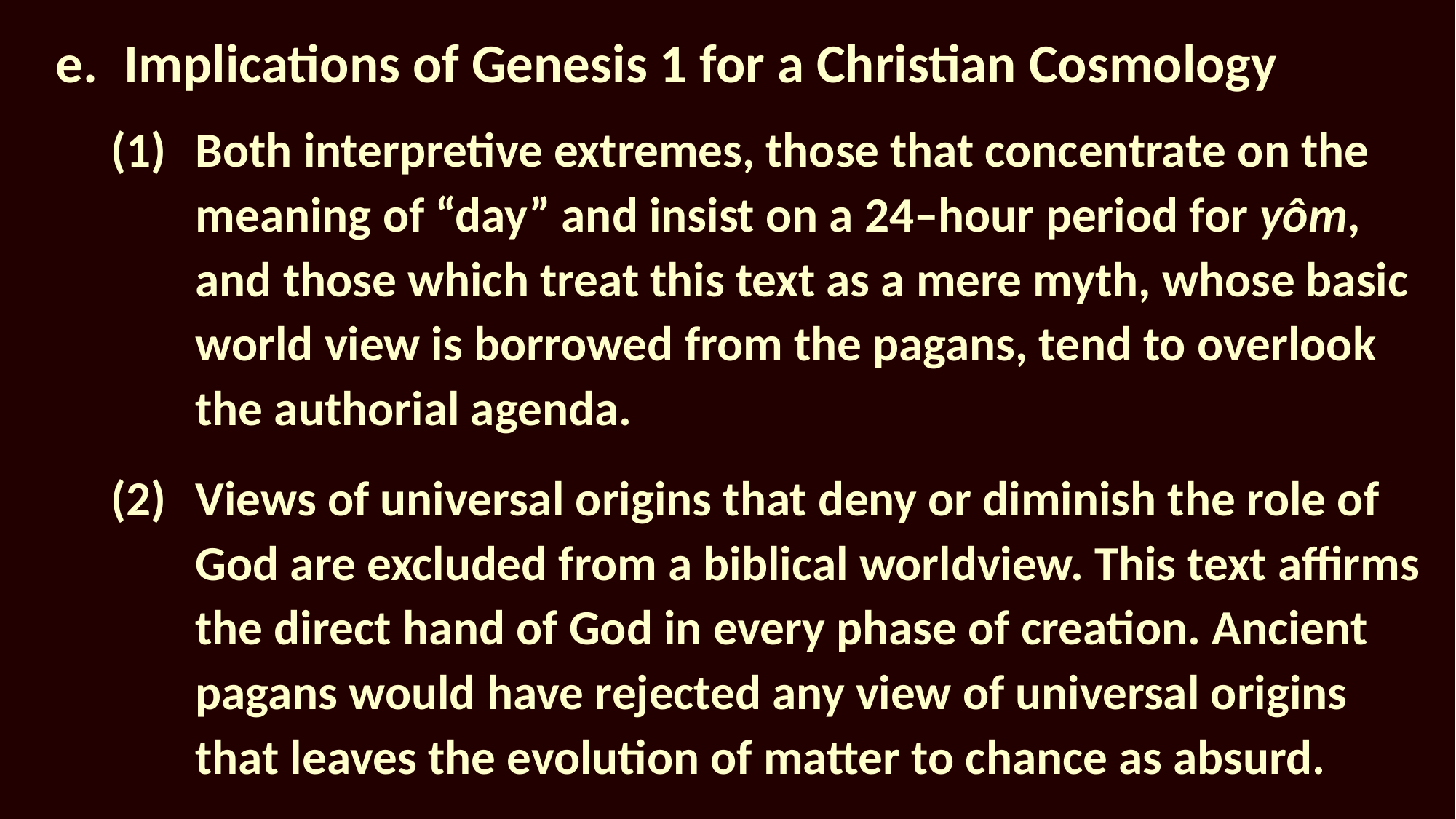

# e.	Implications of Genesis 1 for a Christian Cosmology
(1)	Both interpretive extremes, those that concentrate on the meaning of “day” and insist on a 24–hour period for yôm, and those which treat this text as a mere myth, whose basic world view is borrowed from the pagans, tend to overlook the authorial agenda.
(2)	Views of universal origins that deny or diminish the role of God are excluded from a biblical worldview. This text affirms the direct hand of God in every phase of creation. Ancient pagans would have rejected any view of universal origins that leaves the evolution of matter to chance as absurd.